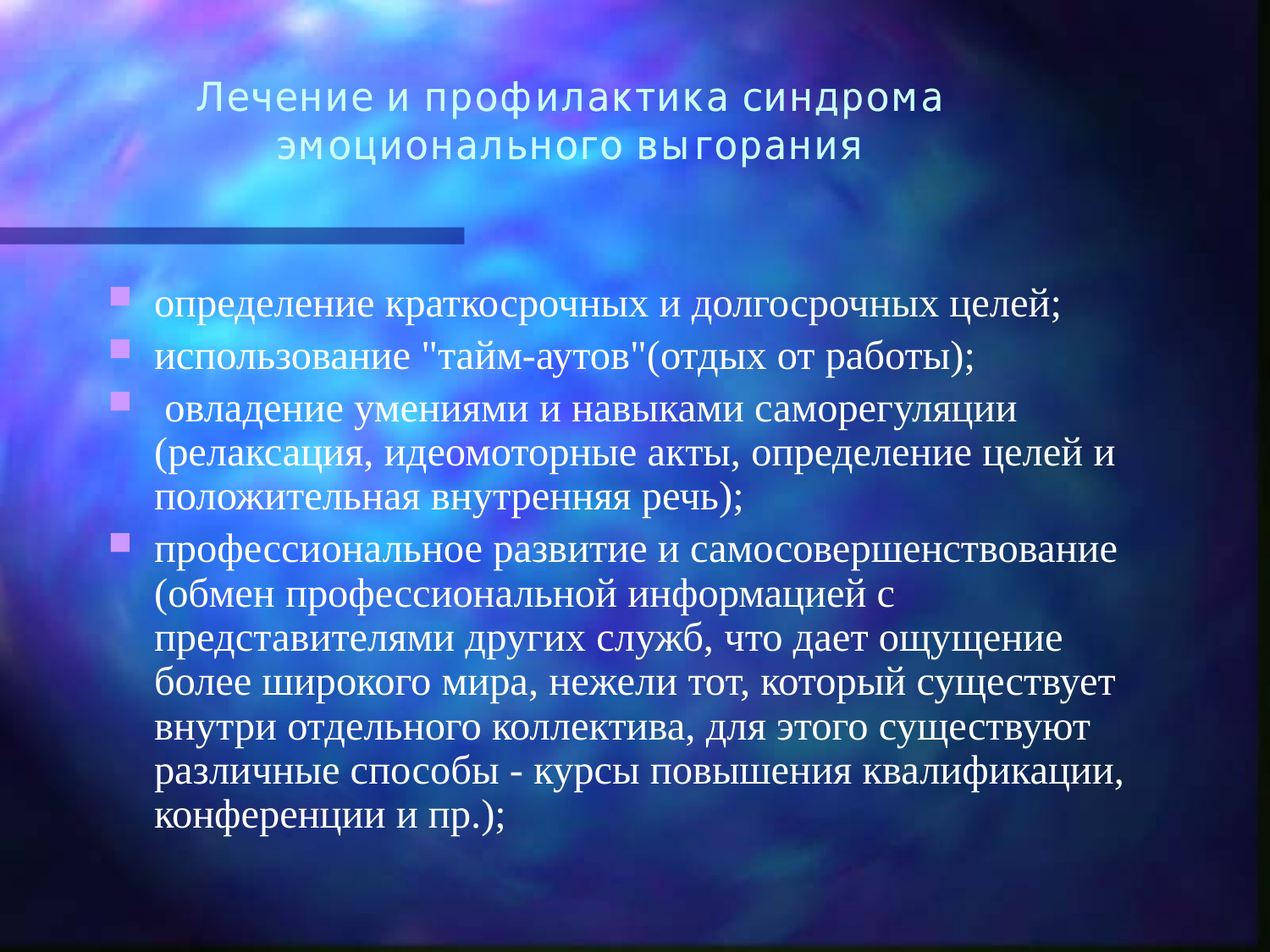

# Лечение и профилактика синдрома эмоционального выгорания
определение краткосрочных и долгосрочных целей;
использование "тайм-аутов"(отдых от работы);
 овладение умениями и навыками саморегуляции (релаксация, идеомоторные акты, определение целей и положительная внутренняя речь);
профессиональное развитие и самосовершенствование (обмен профессиональной информацией с представителями других служб, что дает ощущение более широкого мира, нежели тот, который существует внутри отдельного коллектива, для этого существуют различные способы - курсы повышения квалификации, конференции и пр.);